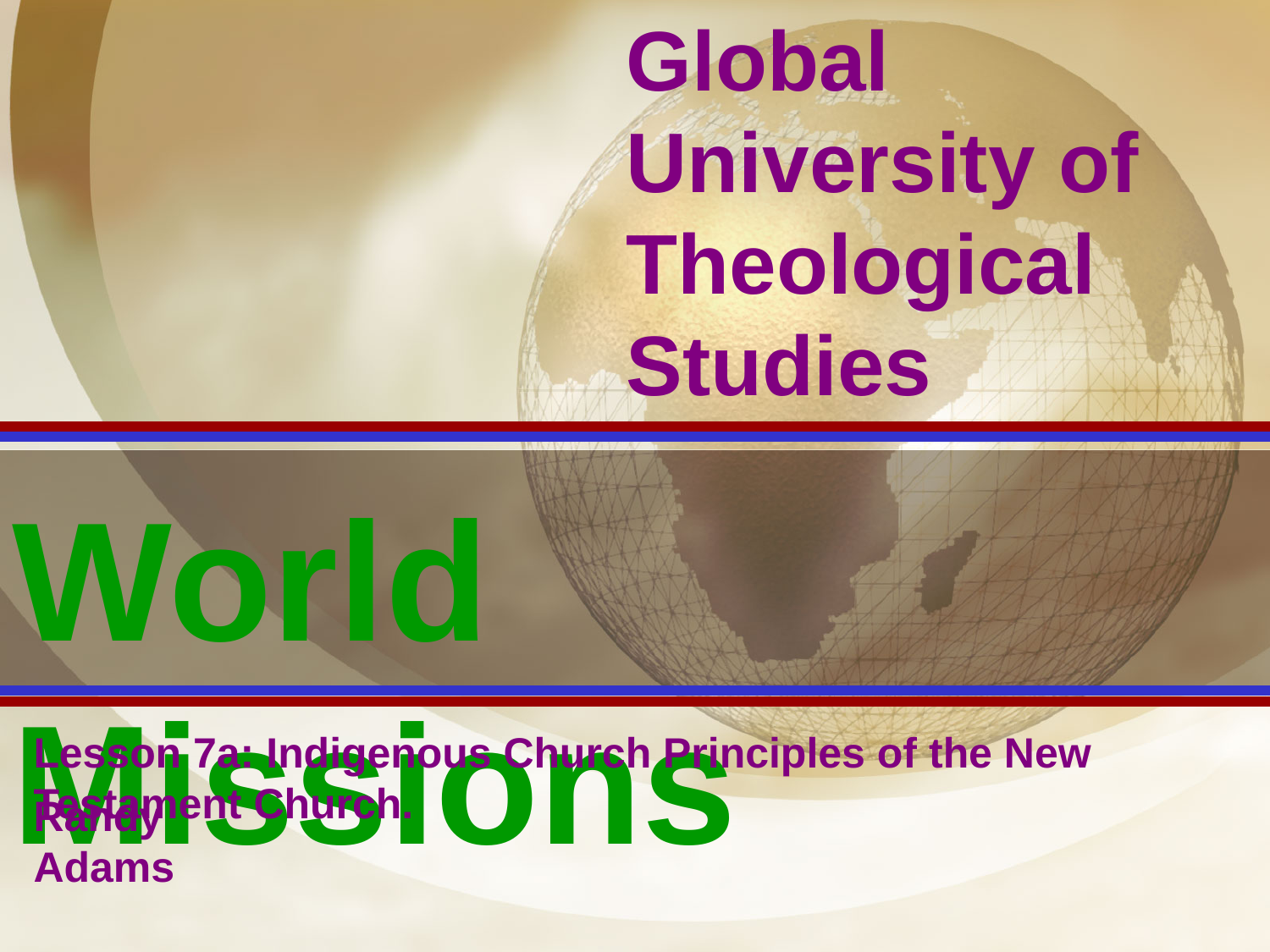

Global University of Theological Studies
World Missions
Lesson 7a: Indigenous Church Principles of the New Testament Church.
Randy Adams